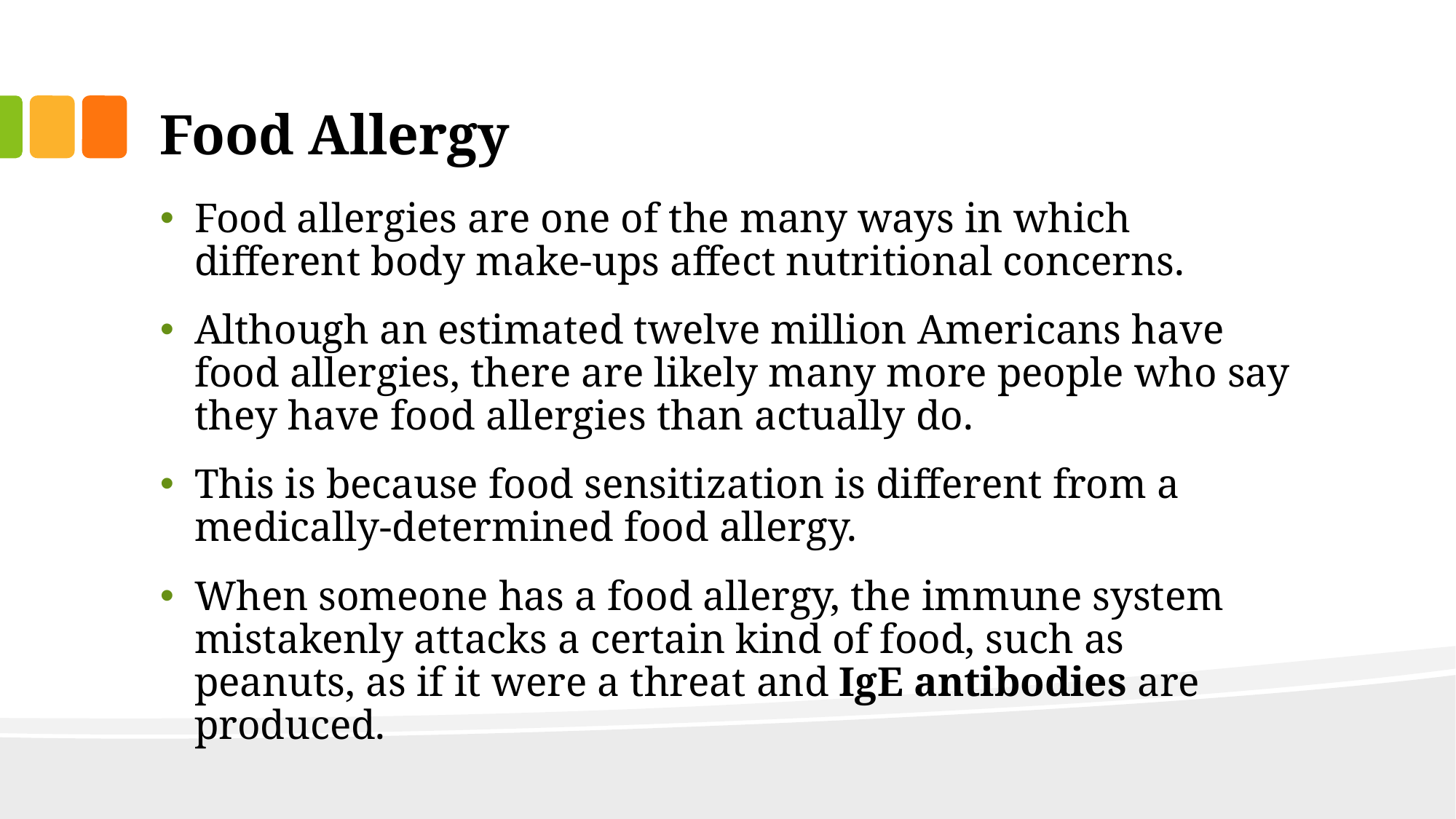

# Food Allergy
Food allergies are one of the many ways in which different body make-ups affect nutritional concerns.
Although an estimated twelve million Americans have food allergies, there are likely many more people who say they have food allergies than actually do.
This is because food sensitization is different from a medically-determined food allergy.
When someone has a food allergy, the immune system mistakenly attacks a certain kind of food, such as peanuts, as if it were a threat and IgE antibodies are produced.